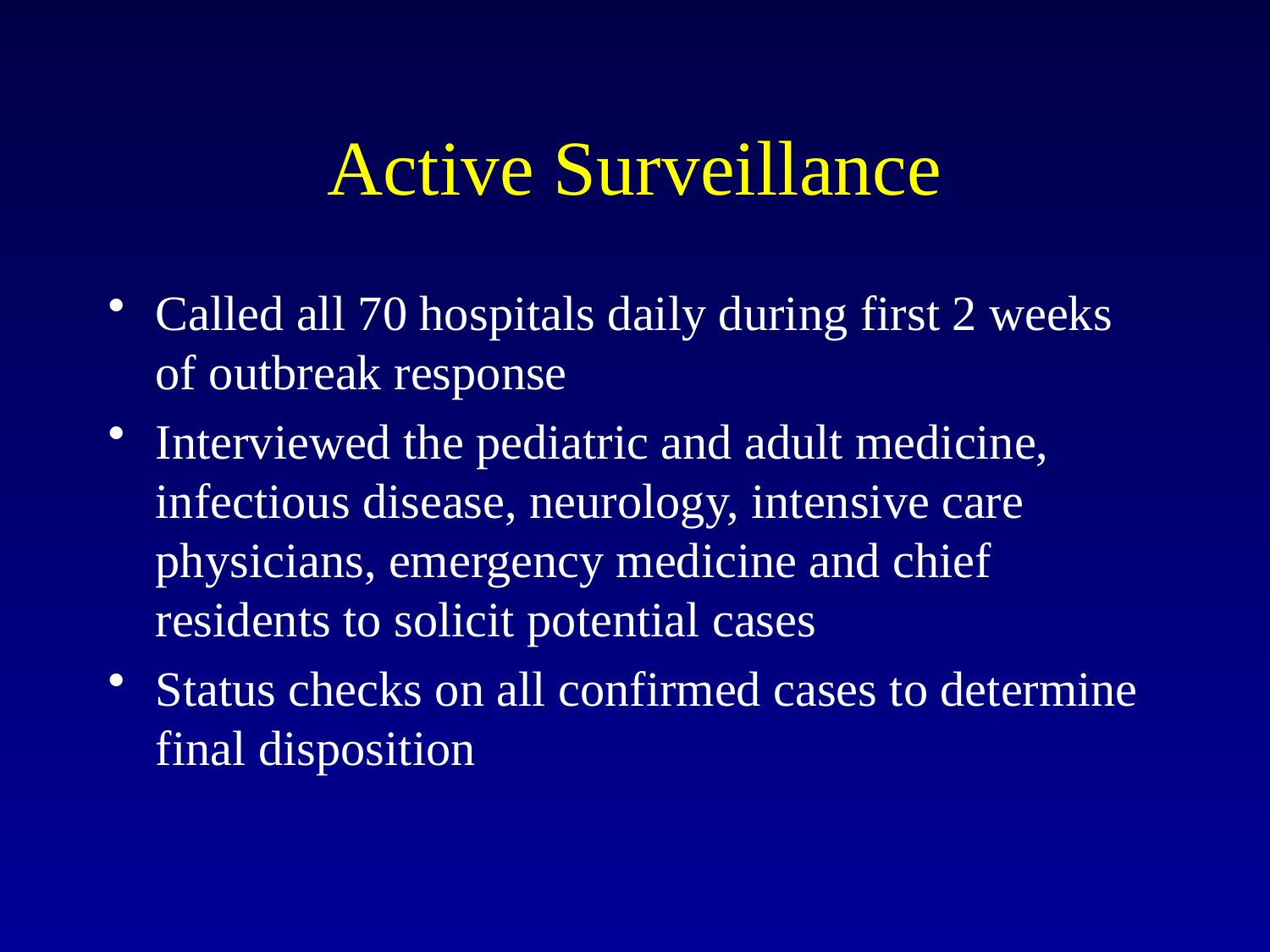

# Active Surveillance
Called all 70 hospitals daily during first 2 weeks of outbreak response
Interviewed the pediatric and adult medicine, infectious disease, neurology, intensive care physicians, emergency medicine and chief residents to solicit potential cases
Status checks on all confirmed cases to determine final disposition